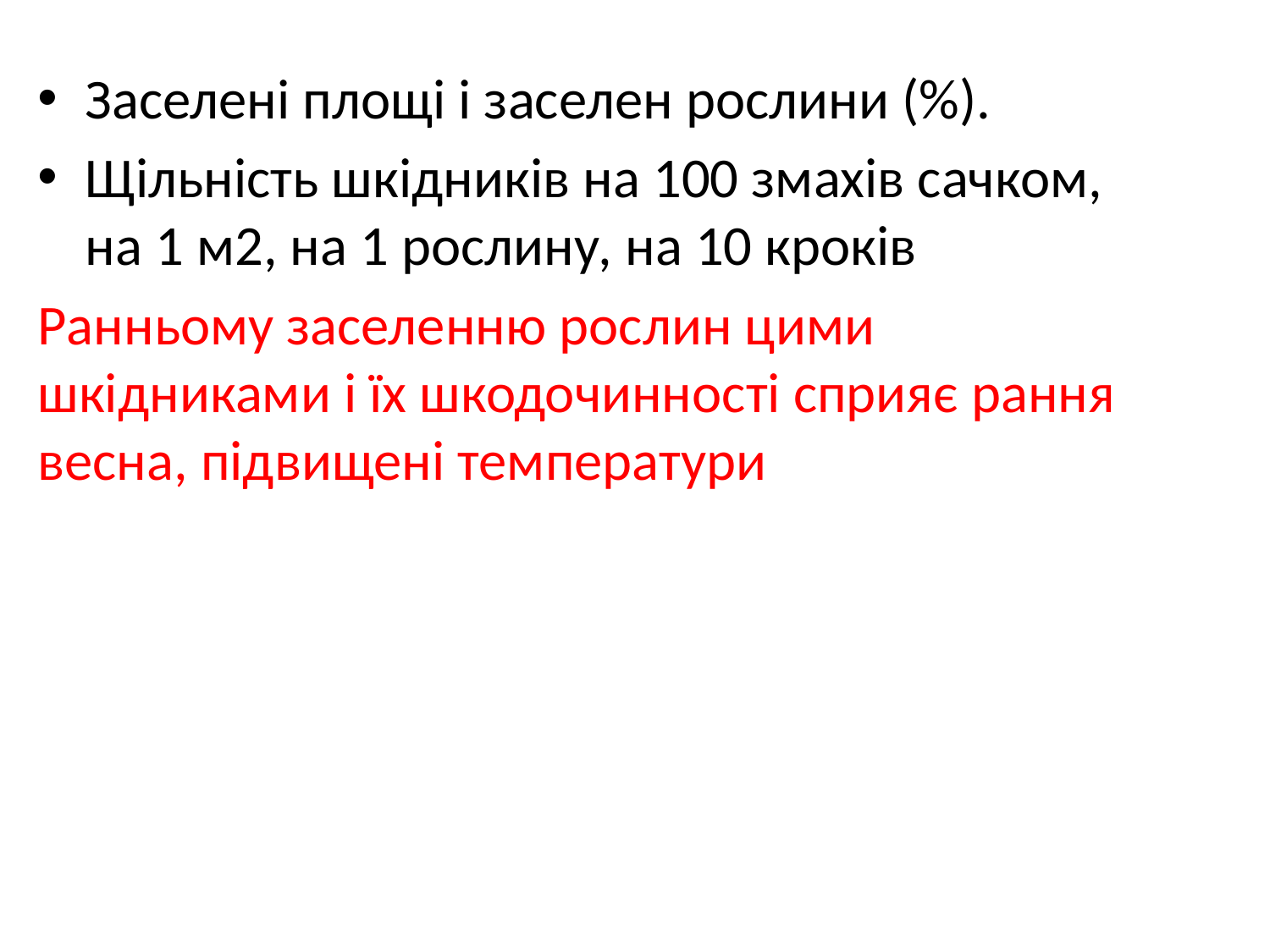

Заселені площі і заселен рослини (%).
Щільність шкідників на 100 змахів сачком, на 1 м2, на 1 рослину, на 10 кроків
Ранньому заселенню рослин цими шкідниками і їх шкодочинності сприяє рання весна, підвищені температури